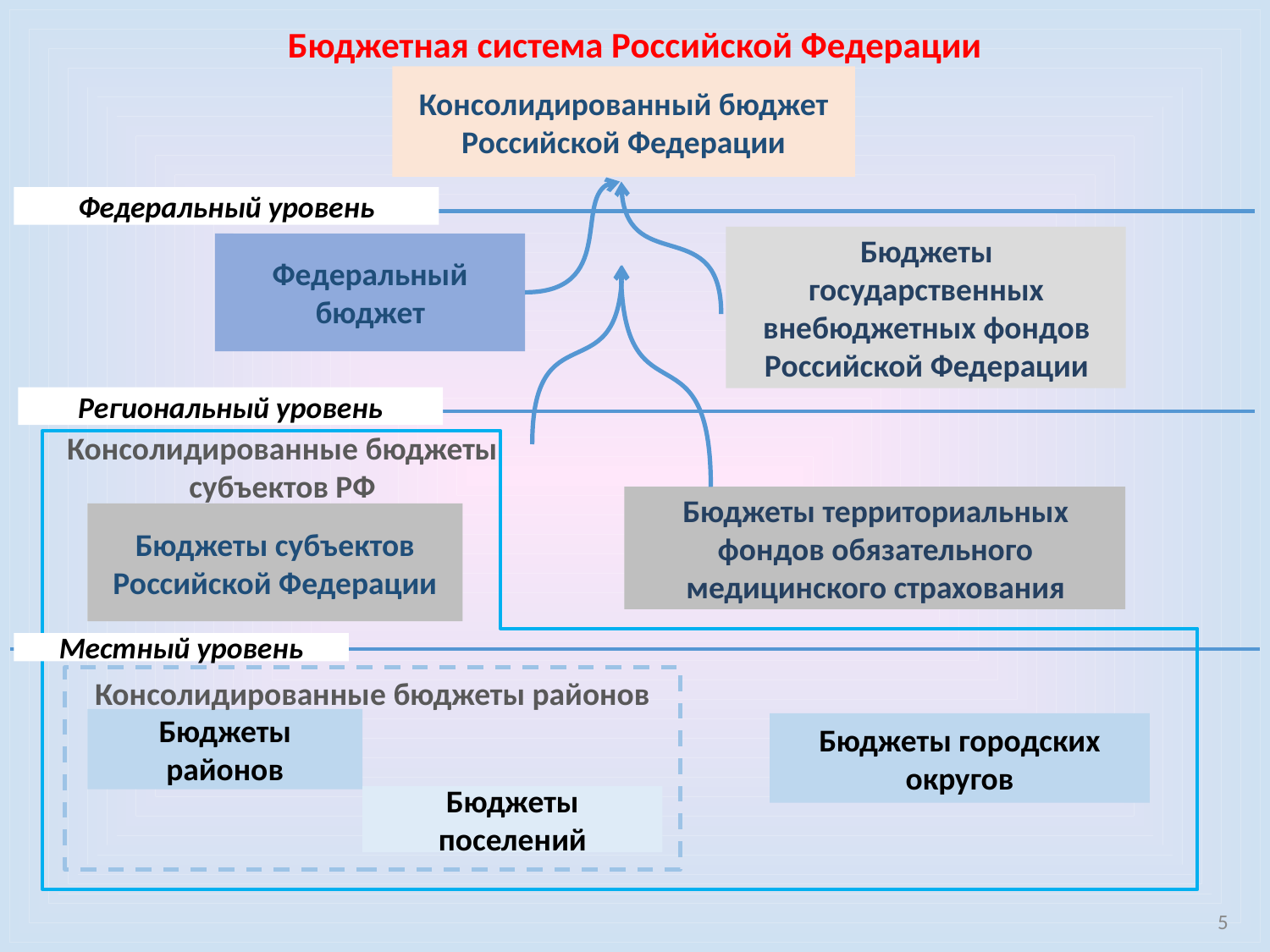

Бюджетная система Российской Федерации
Консолидированный бюджет Российской Федерации
Федеральный уровень
Бюджеты государственных внебюджетных фондов Российской Федерации
Федеральный бюджет
Региональный уровень
Консолидированные бюджеты субъектов РФ

Бюджеты территориальных фондов обязательного медицинского страхования
Бюджеты субъектов Российской Федерации
Местный уровень
Консолидированные бюджеты районов
Бюджеты районов
Бюджеты городских округов
Бюджеты поселений
5